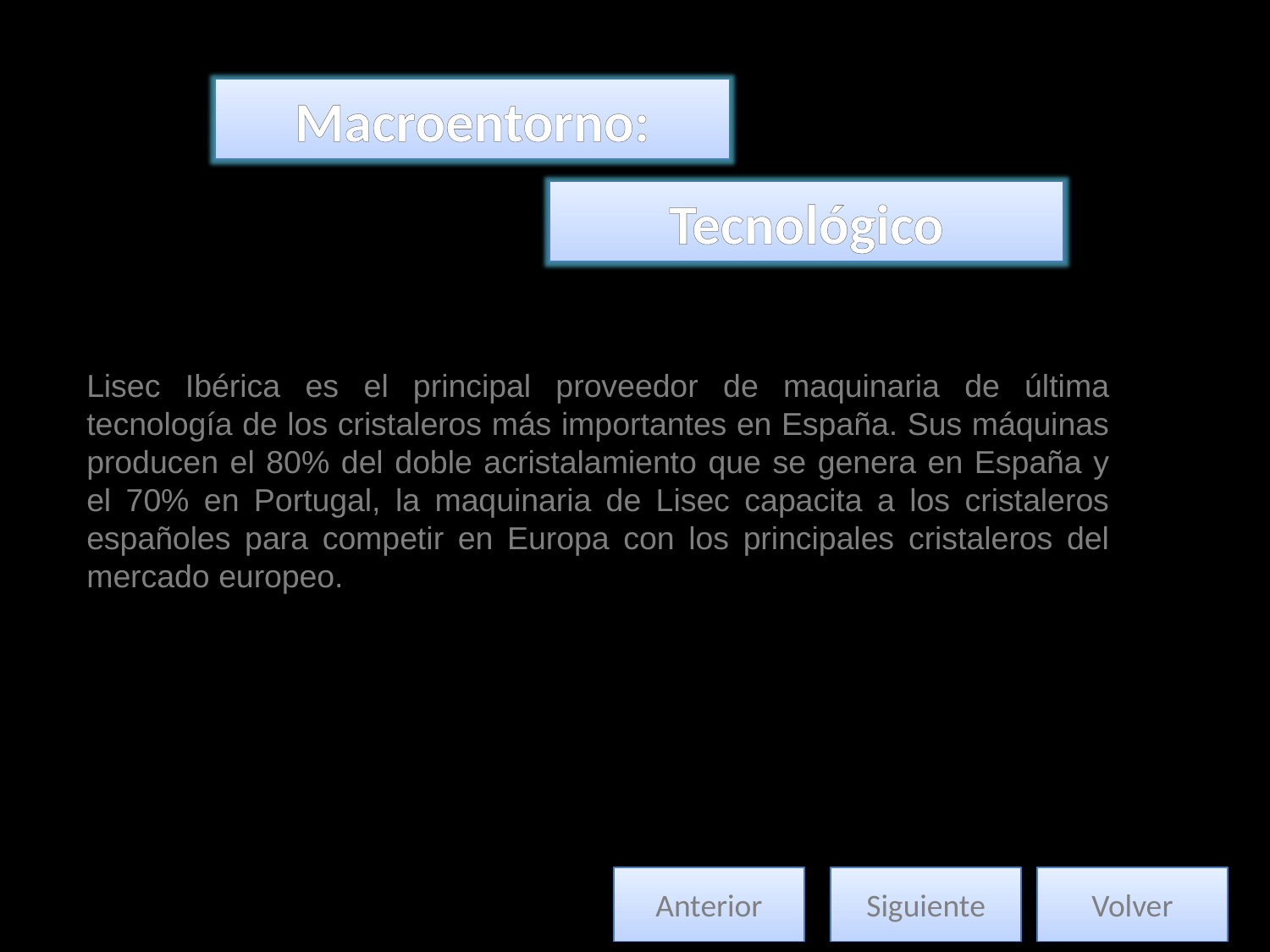

Macroentorno:
Tecnológico
Lisec Ibérica es el principal proveedor de maquinaria de última tecnología de los cristaleros más importantes en España. Sus máquinas producen el 80% del doble acristalamiento que se genera en España y el 70% en Portugal, la maquinaria de Lisec capacita a los cristaleros españoles para competir en Europa con los principales cristaleros del mercado europeo.
Anterior
Siguiente
Volver